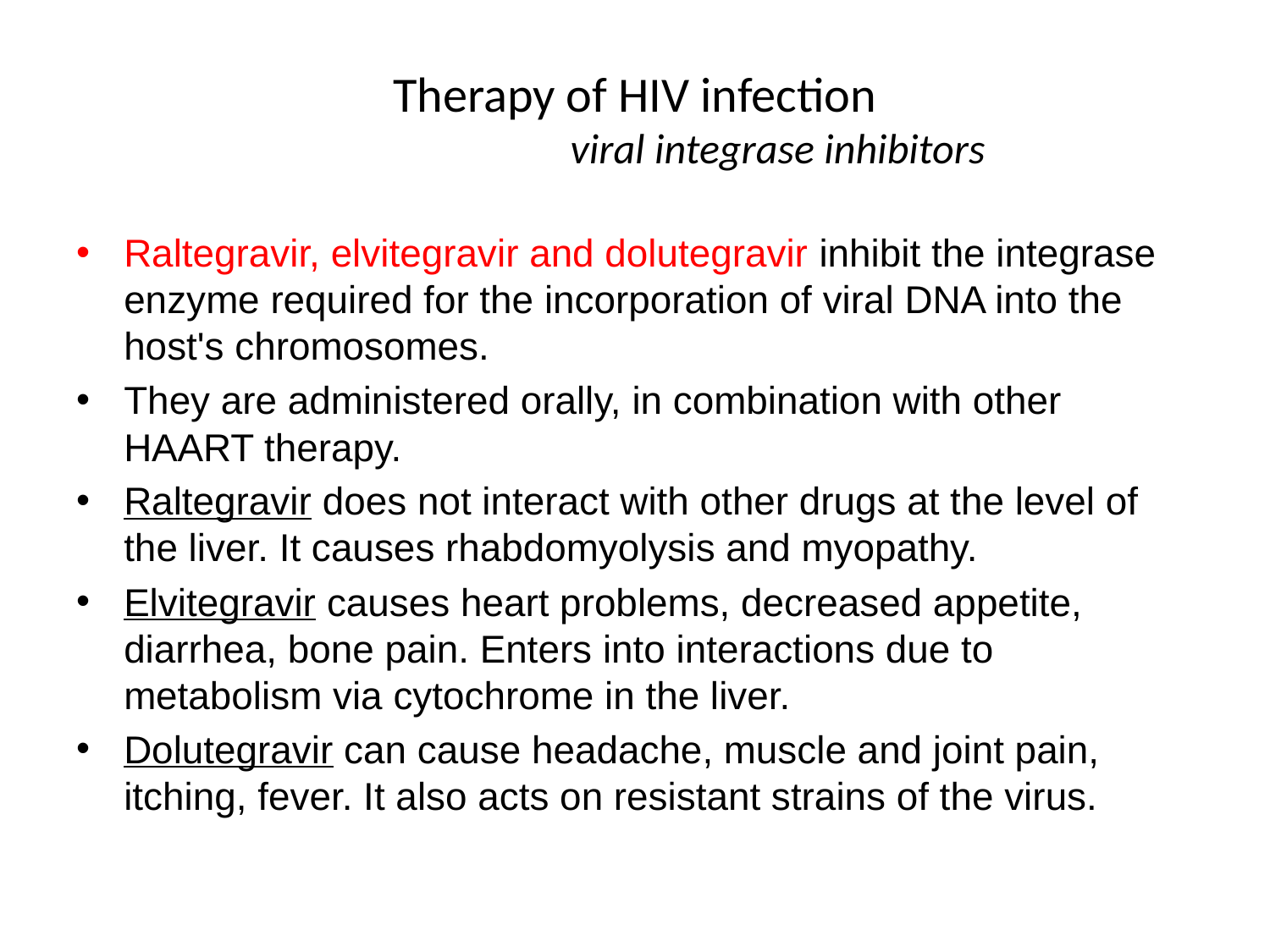

# Therapy of HIV infection viral integrase inhibitors
Raltegravir, elvitegravir and dolutegravir inhibit the integrase enzyme required for the incorporation of viral DNA into the host's chromosomes.
They are administered orally, in combination with other HAART therapy.
Raltegravir does not interact with other drugs at the level of the liver. It causes rhabdomyolysis and myopathy.
Elvitegravir causes heart problems, decreased appetite, diarrhea, bone pain. Enters into interactions due to metabolism via cytochrome in the liver.
Dolutegravir can cause headache, muscle and joint pain, itching, fever. It also acts on resistant strains of the virus.